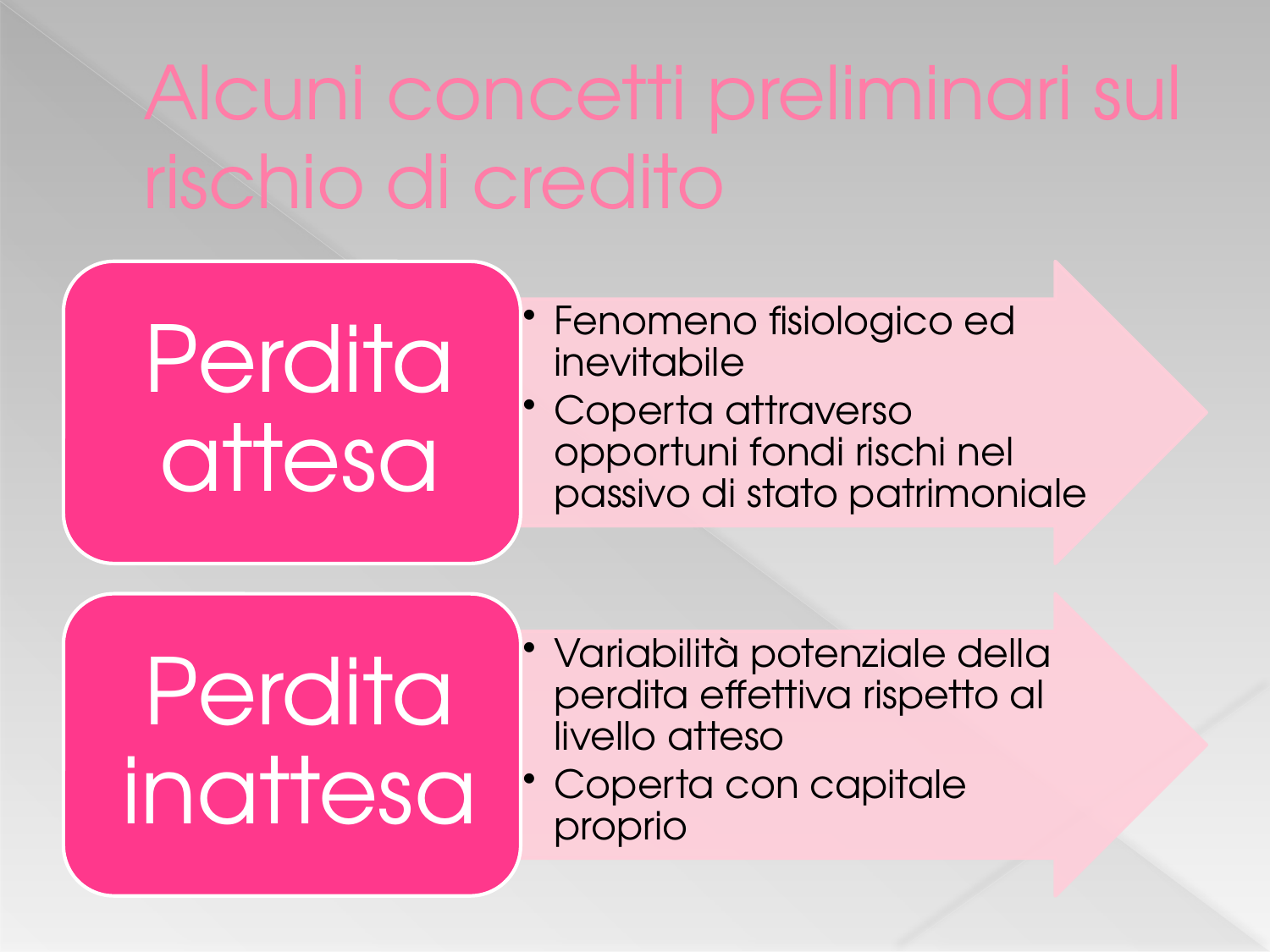

# Alcuni concetti preliminari sul rischio di credito
Fenomeno fisiologico ed inevitabile
Coperta attraverso opportuni fondi rischi nel passivo di stato patrimoniale
Perdita attesa
Variabilità potenziale della perdita effettiva rispetto al livello atteso
Coperta con capitale proprio
Perdita inattesa